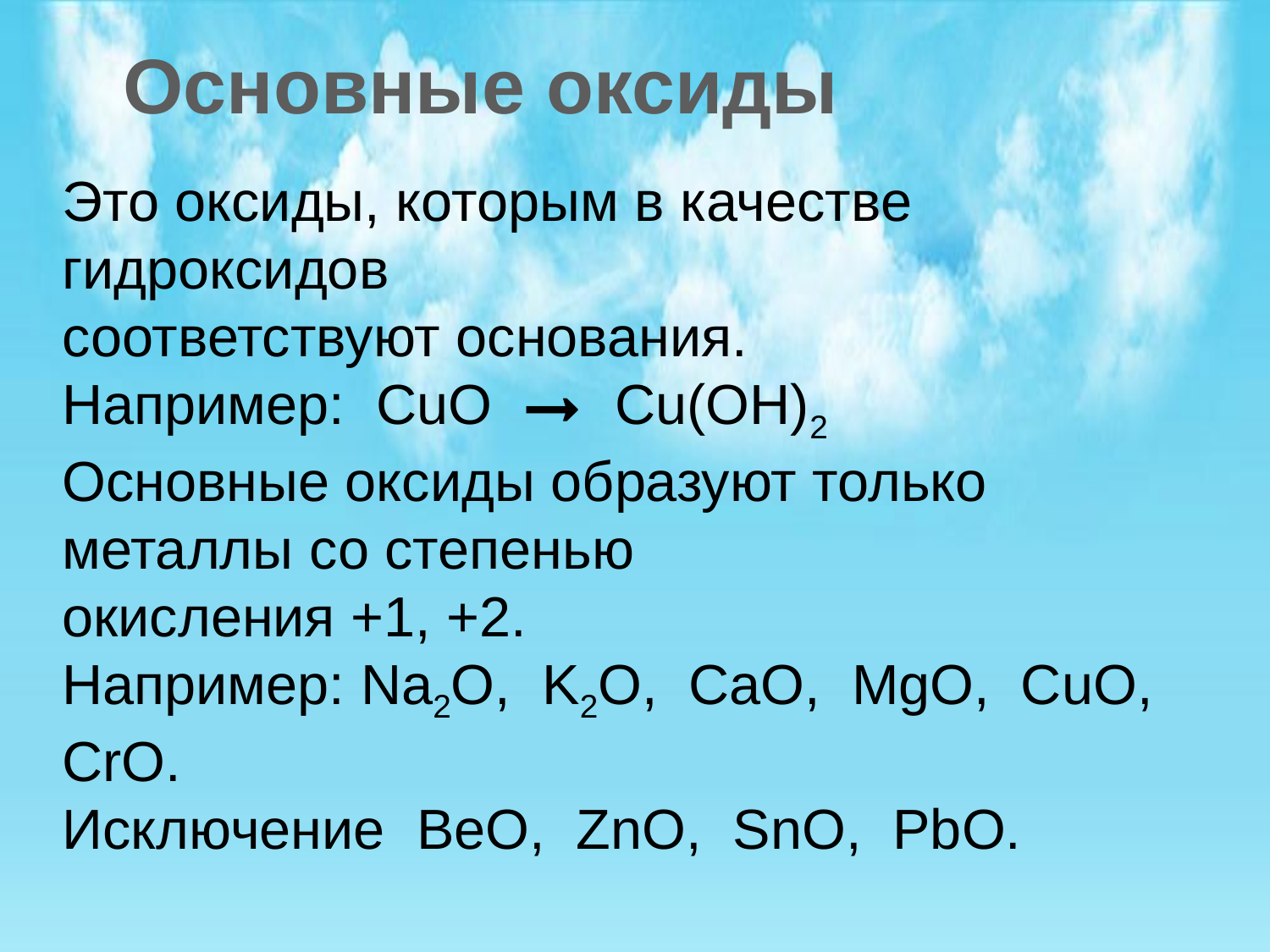

Основные оксиды
Это оксиды, которым в качестве гидроксидов
соответствуют основания.
Например:  CuO  →  Cu(OH)2
Основные оксиды образуют только металлы со степенью
окисления +1, +2.
Например: Na2O,  K2O,  CaO,  MgO,  CuO,  CrO.
Исключение  BeO,  ZnO,  SnO,  PbO.